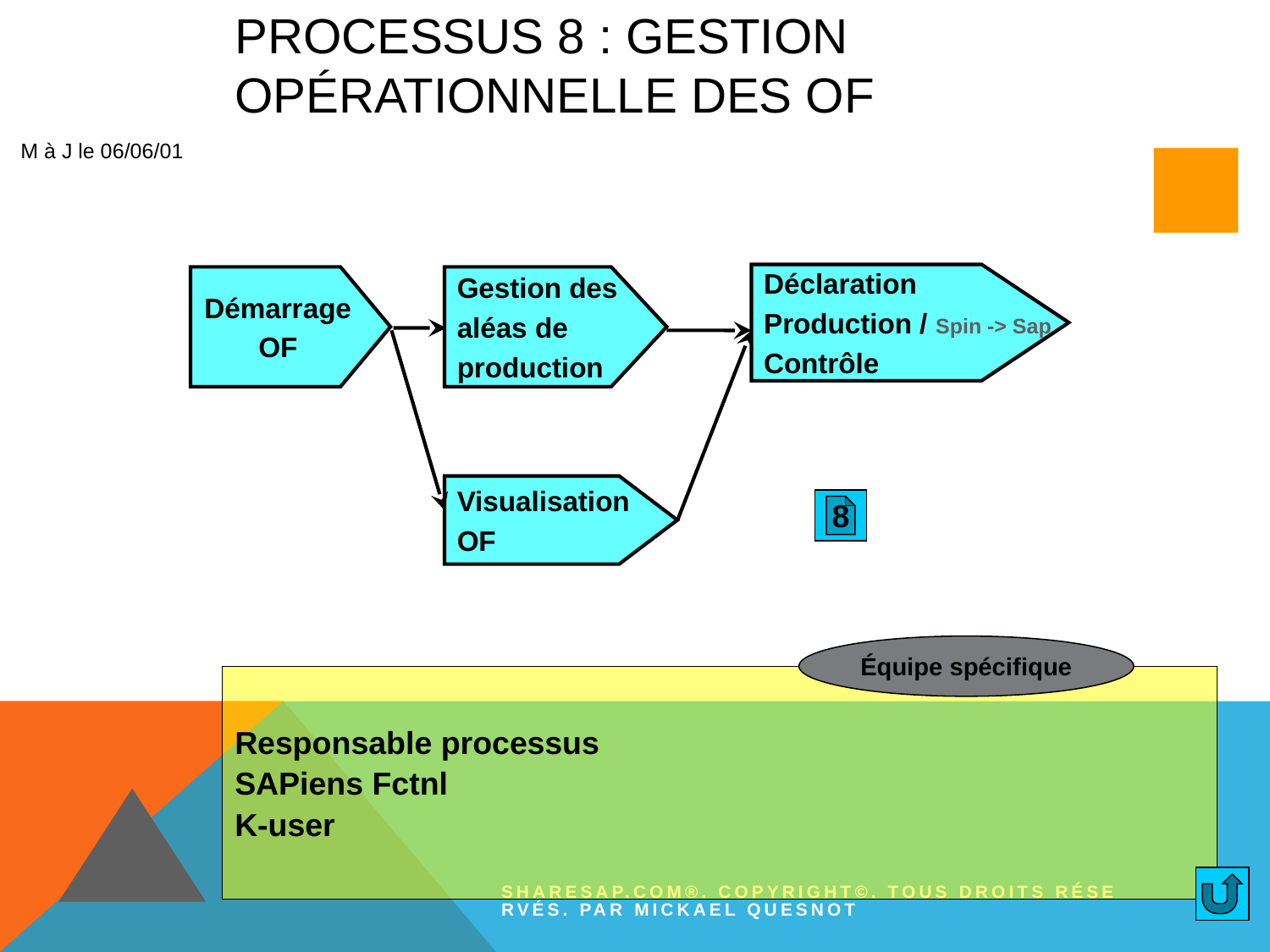

# Processus 8 : Gestion opérationnelle des OF

M à J le 06/06/01

Déclaration
Production / Spin -> Sap
Contrôle
Démarrage
OF
Gestion des
aléas de
production

Visualisation
OF
8
Équipe spécifique
Responsable processus
SAPiens Fctnl
K-user

Sharesap.com®. Copyright©. Tous droits réservés. Par Mickael QUESNOT